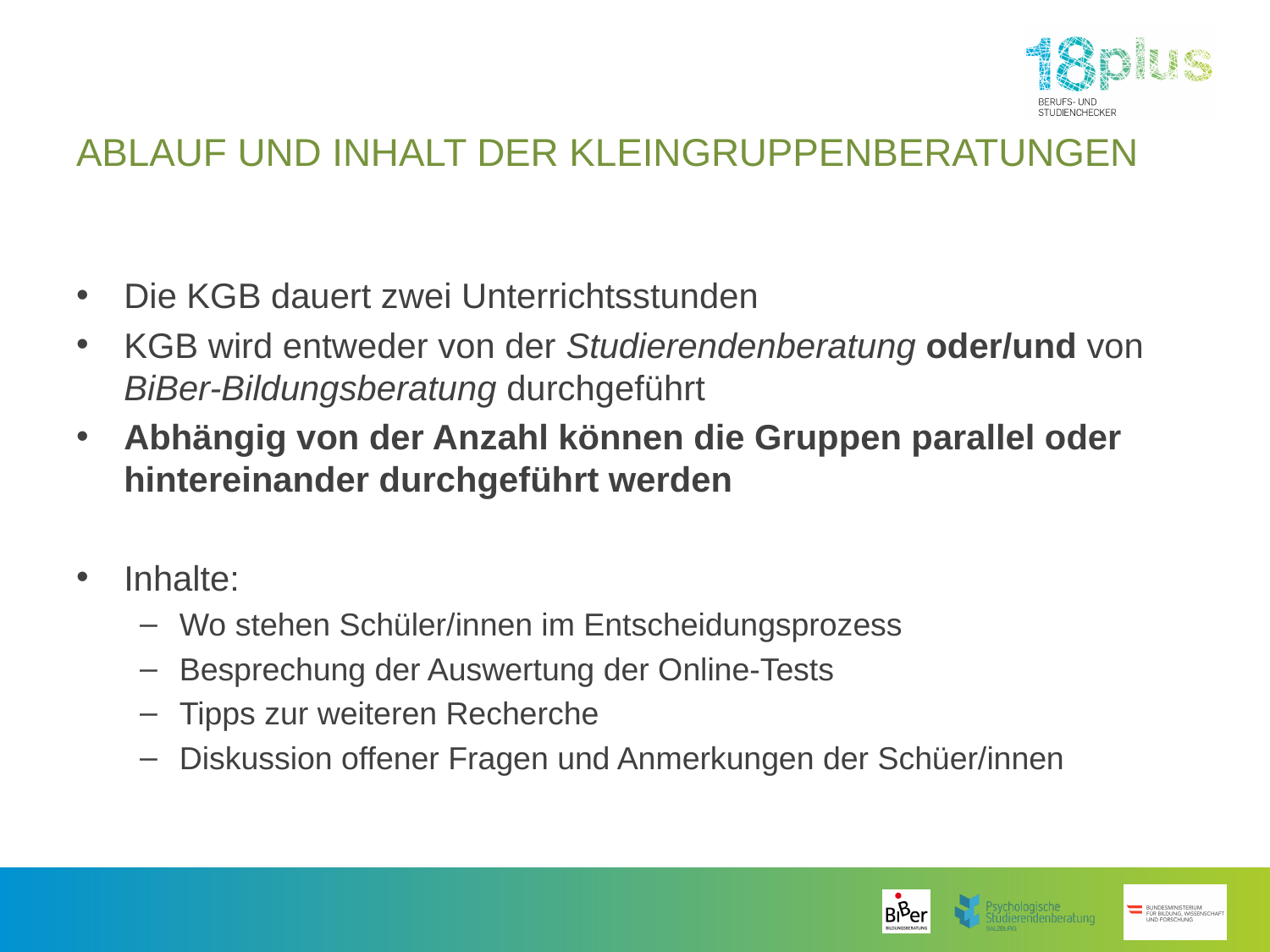

# Ablauf und Inhalt der Kleingruppenberatungen
Die KGB dauert zwei Unterrichtsstunden
KGB wird entweder von der Studierendenberatung oder/und von BiBer-Bildungsberatung durchgeführt
Abhängig von der Anzahl können die Gruppen parallel oder hintereinander durchgeführt werden

Inhalte:
Wo stehen Schüler/innen im Entscheidungsprozess
Besprechung der Auswertung der Online-Tests
Tipps zur weiteren Recherche
Diskussion offener Fragen und Anmerkungen der Schüer/innen